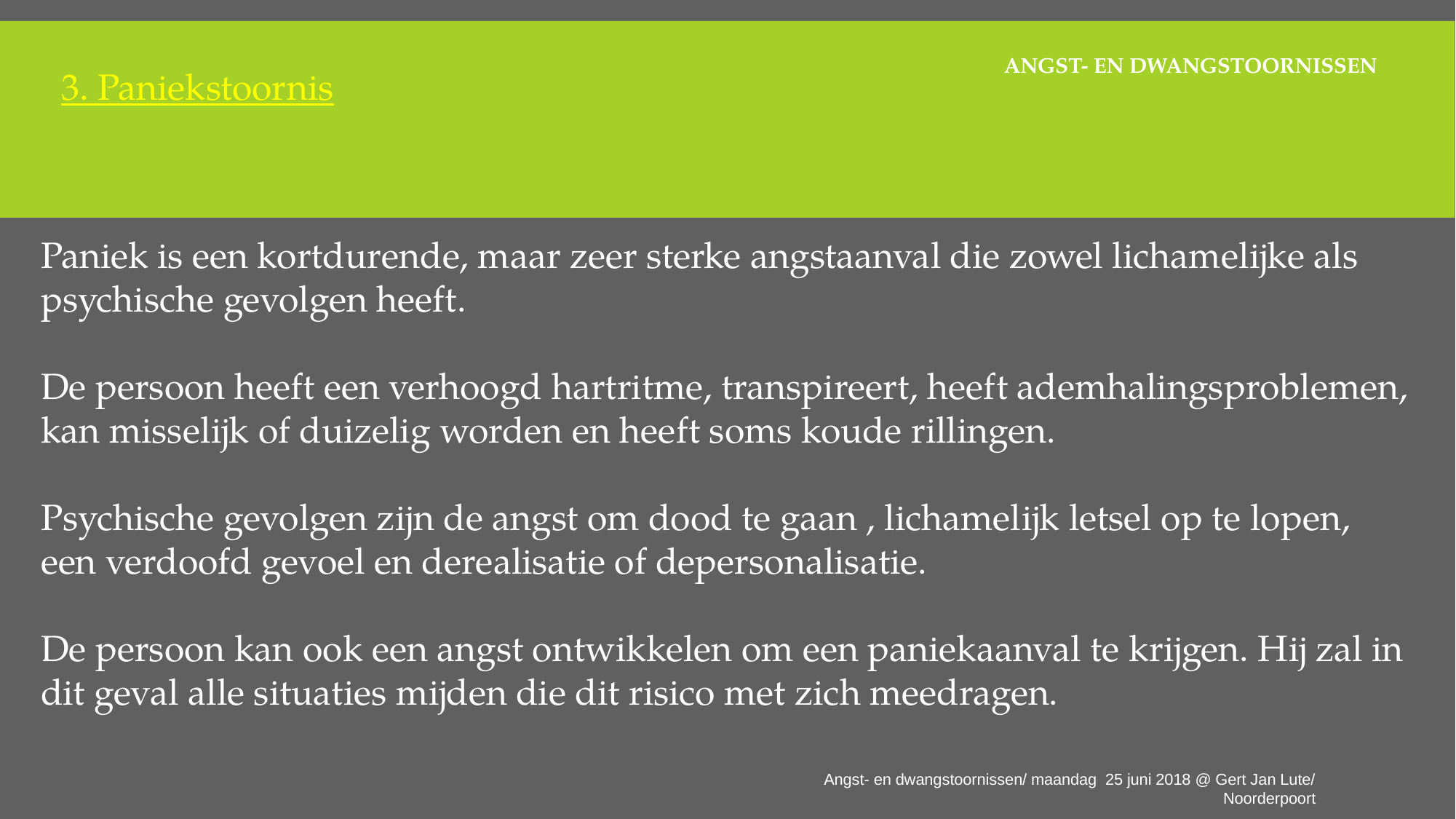

# Angst- en dwangstoornissen
3. Paniekstoornis
Paniek is een kortdurende, maar zeer sterke angstaanval die zowel lichamelijke als psychische gevolgen heeft.

De persoon heeft een verhoogd hartritme, transpireert, heeft ademhalingsproblemen, kan misselijk of duizelig worden en heeft soms koude rillingen.

Psychische gevolgen zijn de angst om dood te gaan , lichamelijk letsel op te lopen, een verdoofd gevoel en derealisatie of depersonalisatie.

De persoon kan ook een angst ontwikkelen om een paniekaanval te krijgen. Hij zal in dit geval alle situaties mijden die dit risico met zich meedragen.
Angst- en dwangstoornissen/ maandag  25 juni 2018 @ Gert Jan Lute/ Noorderpoort